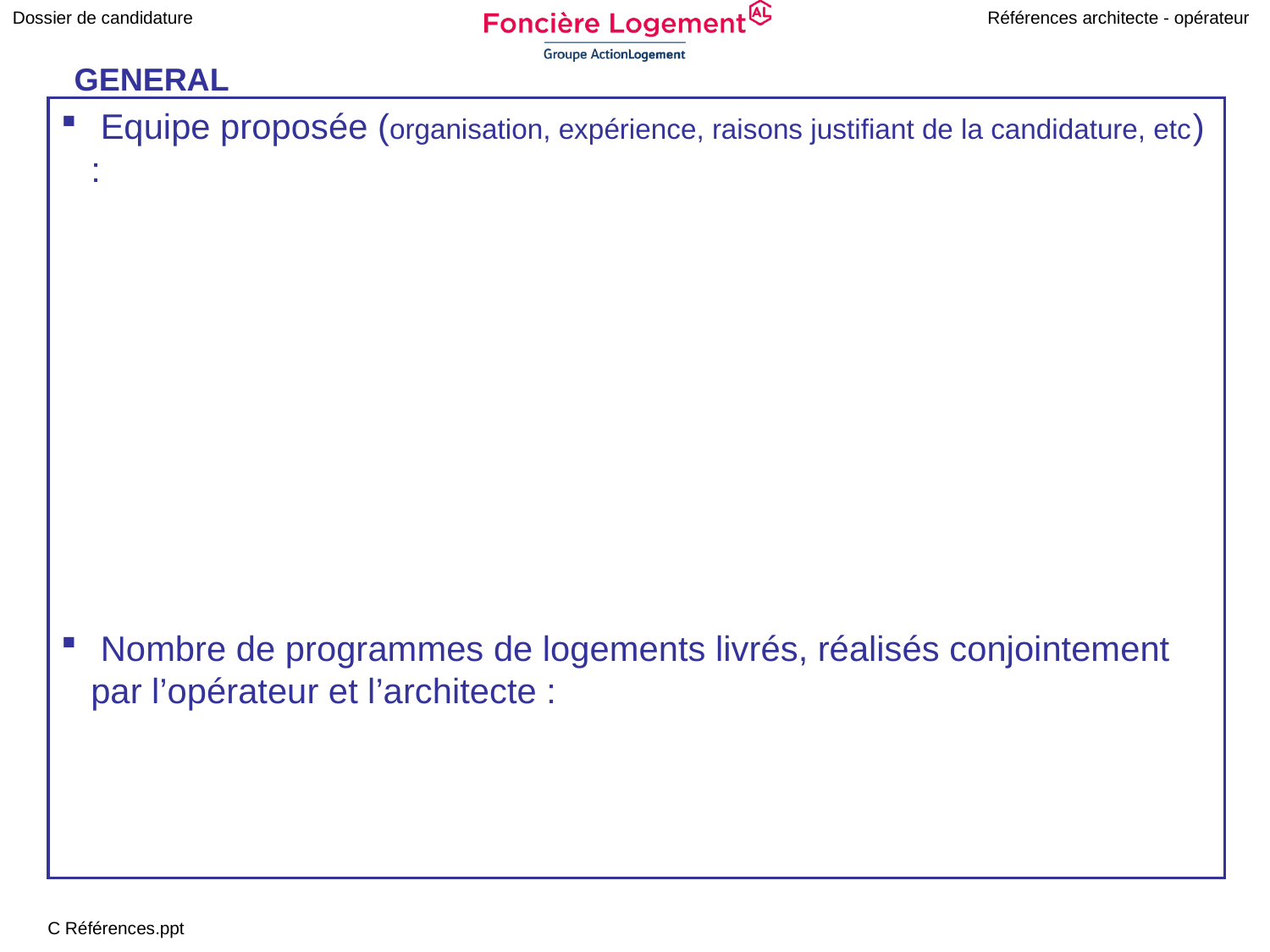

GENERAL
 Equipe proposée (organisation, expérience, raisons justifiant de la candidature, etc) :

 Nombre de programmes de logements livrés, réalisés conjointement par l’opérateur et l’architecte :